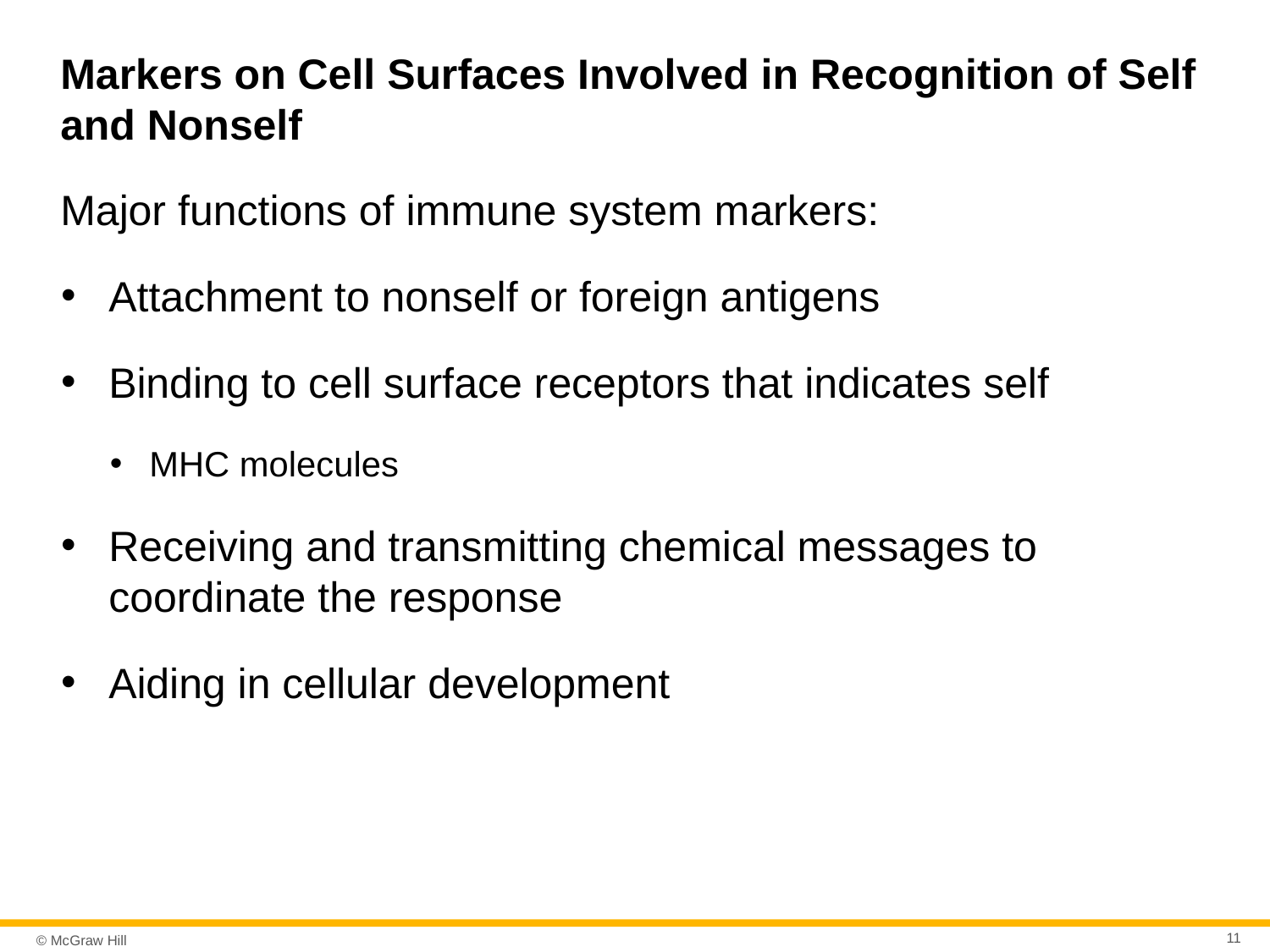

# Markers on Cell Surfaces Involved in Recognition of Self and Nonself
Major functions of immune system markers:
Attachment to nonself or foreign antigens
Binding to cell surface receptors that indicates self
MHC molecules
Receiving and transmitting chemical messages to coordinate the response
Aiding in cellular development